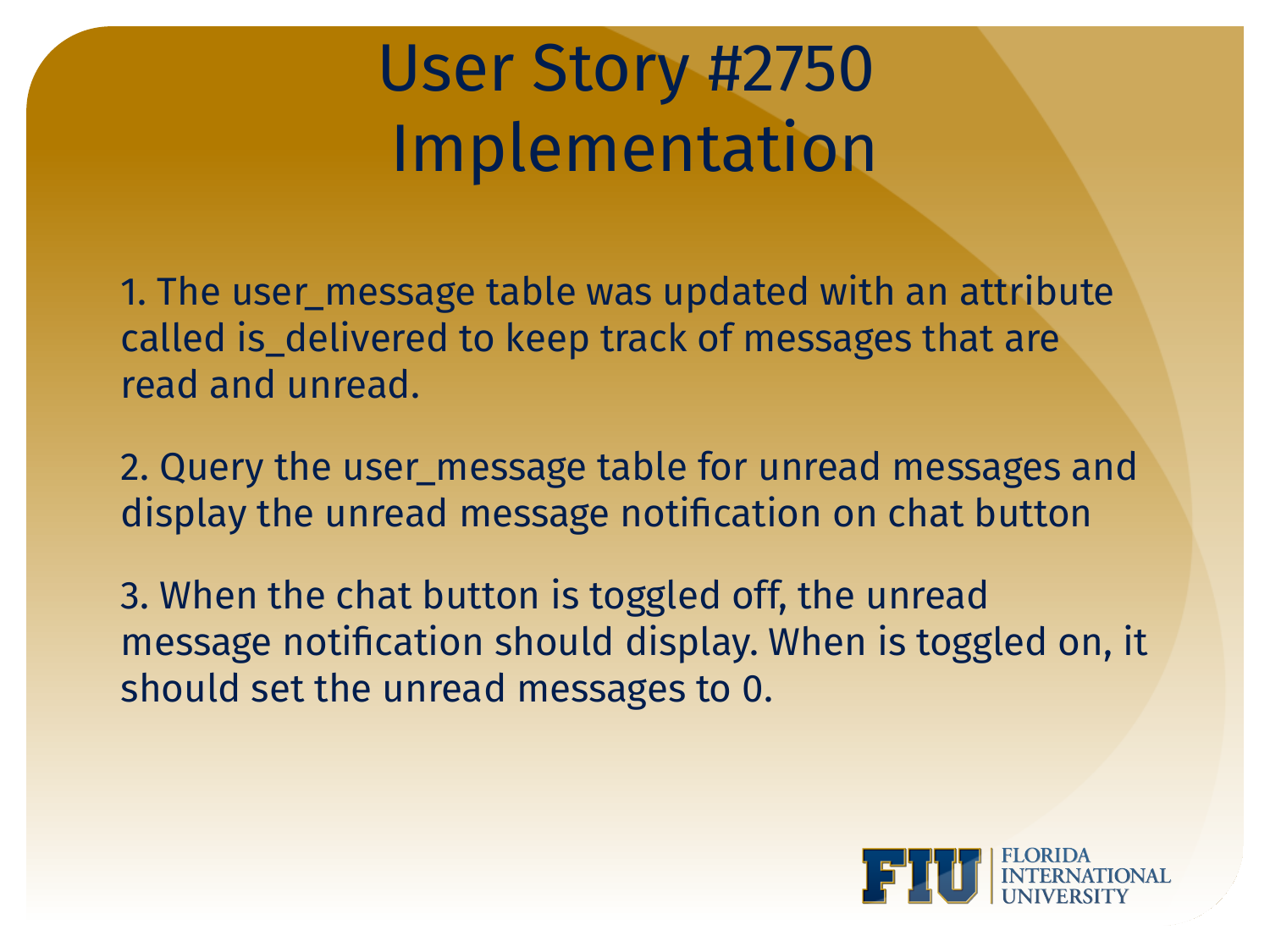

# User Story #2750
Implementation
1. The user_message table was updated with an attribute called is_delivered to keep track of messages that are read and unread.
2. Query the user_message table for unread messages and display the unread message notification on chat button
3. When the chat button is toggled off, the unread message notification should display. When is toggled on, it should set the unread messages to 0.